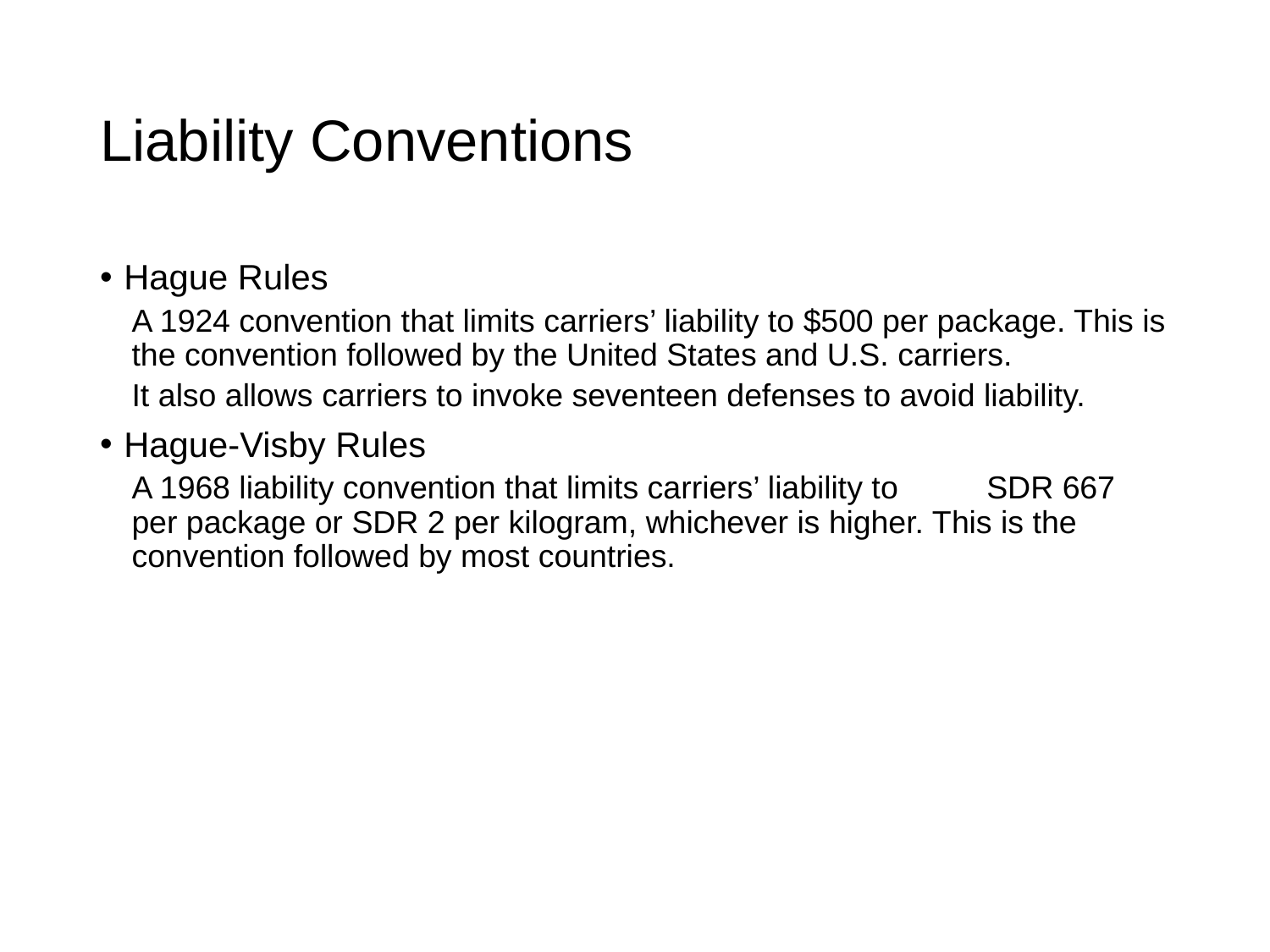

# Liability Conventions
Hague Rules
A 1924 convention that limits carriers’ liability to $500 per package. This is the convention followed by the United States and U.S. carriers.
It also allows carriers to invoke seventeen defenses to avoid liability.
Hague-Visby Rules
A 1968 liability convention that limits carriers’ liability to          SDR 667 per package or SDR 2 per kilogram, whichever is higher. This is the convention followed by most countries.